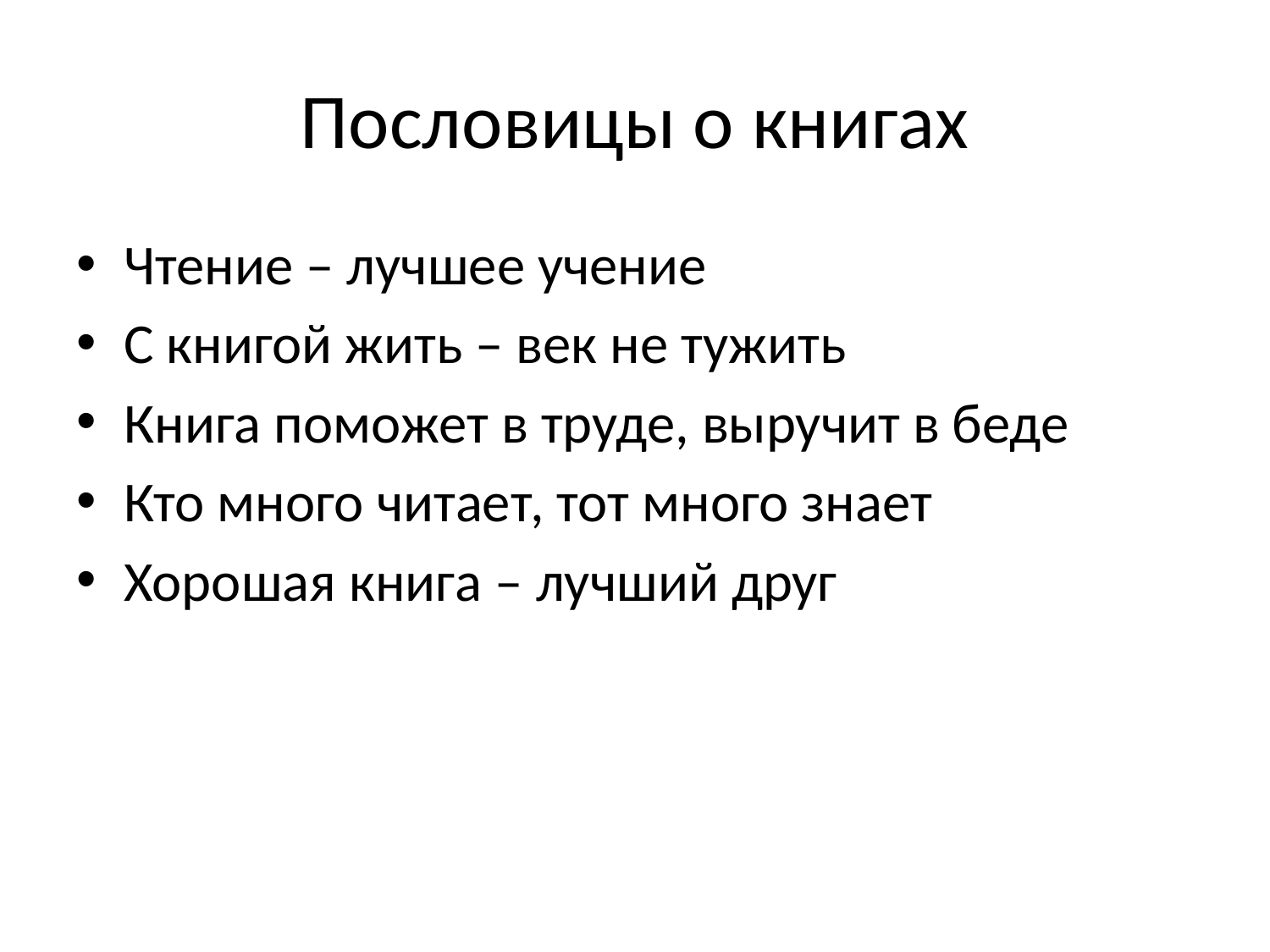

# Пословицы о книгах
Чтение – лучшее учение
С книгой жить – век не тужить
Книга поможет в труде, выручит в беде
Кто много читает, тот много знает
Хорошая книга – лучший друг